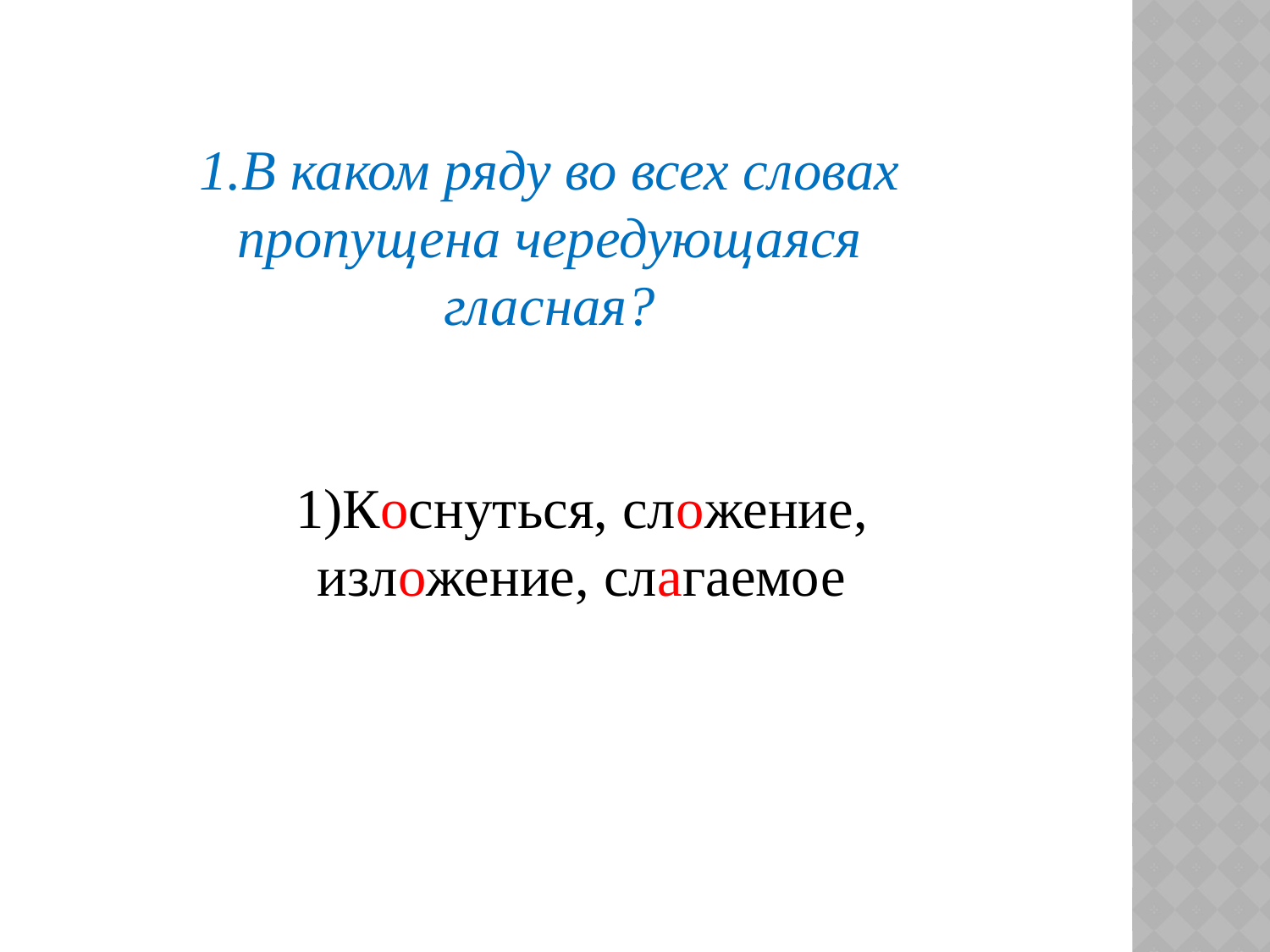

1.В каком ряду во всех словах пропущена чередующаяся гласная?

1)Коснуться, сложение, изложение, слагаемое